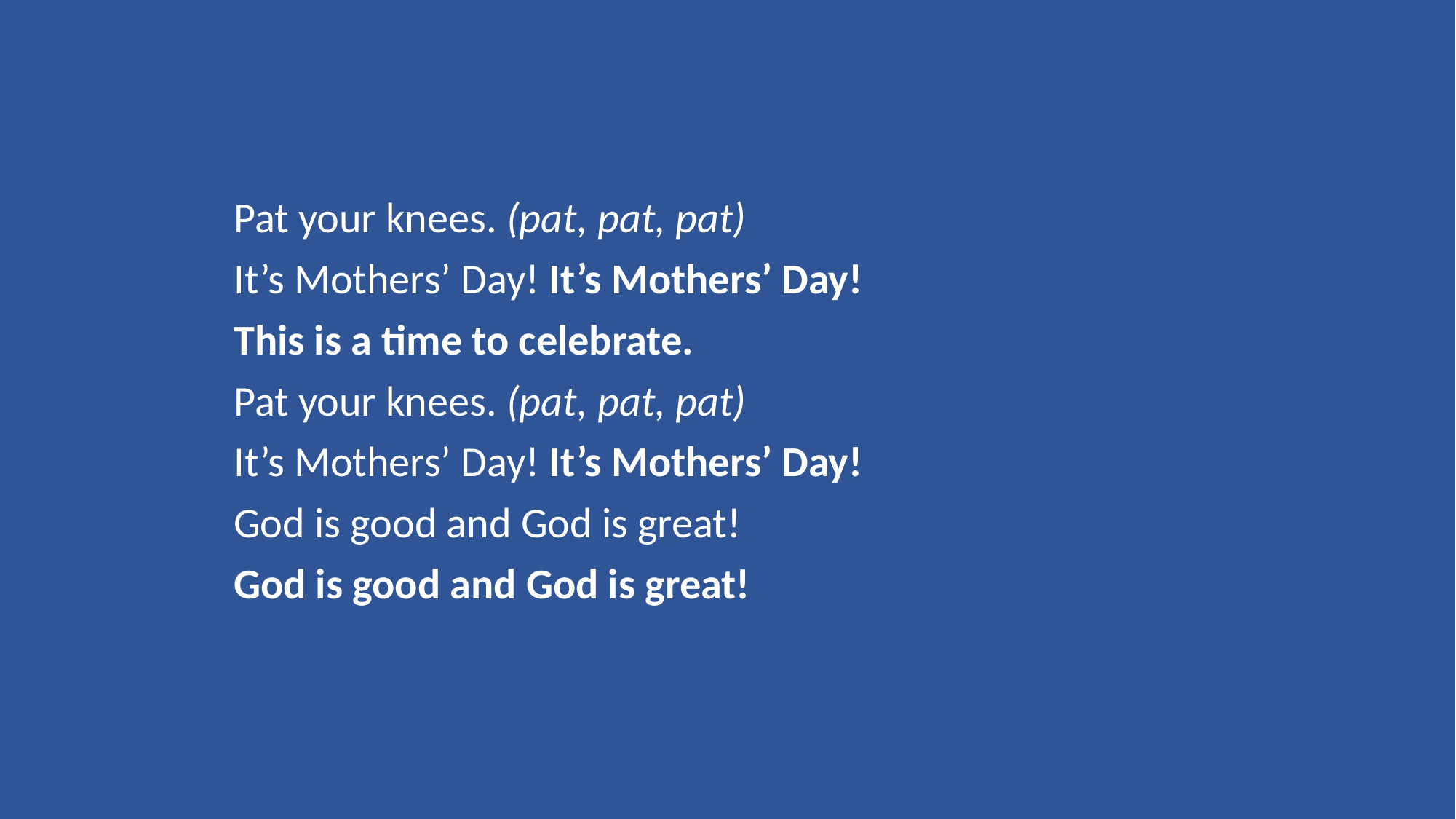

Pat your knees. (pat, pat, pat)
It’s Mothers’ Day! It’s Mothers’ Day!
This is a time to celebrate.
Pat your knees. (pat, pat, pat)
It’s Mothers’ Day! It’s Mothers’ Day!
God is good and God is great!
God is good and God is great!